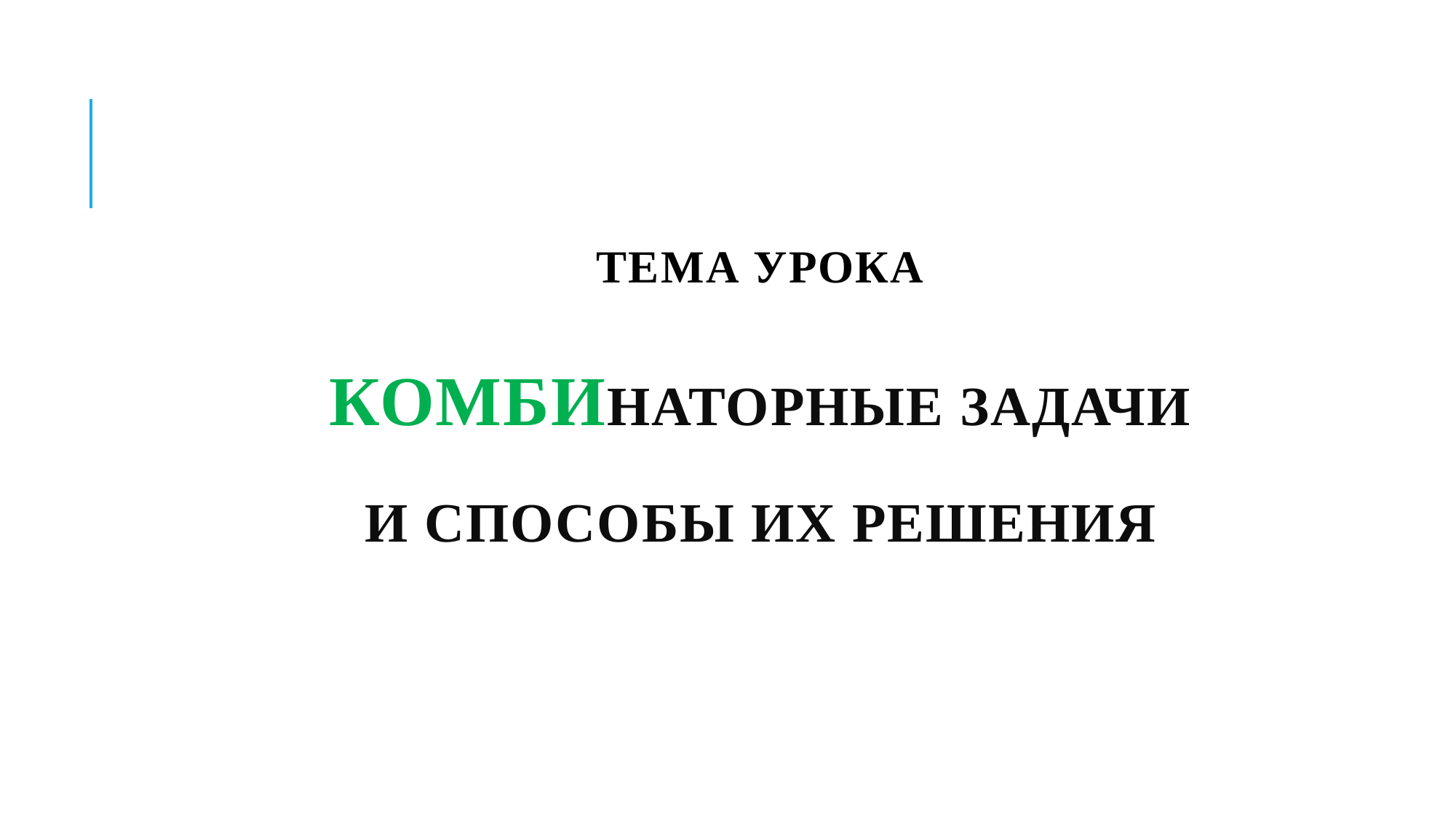

# Тема урока Комбинаторные задачи и способы их решения